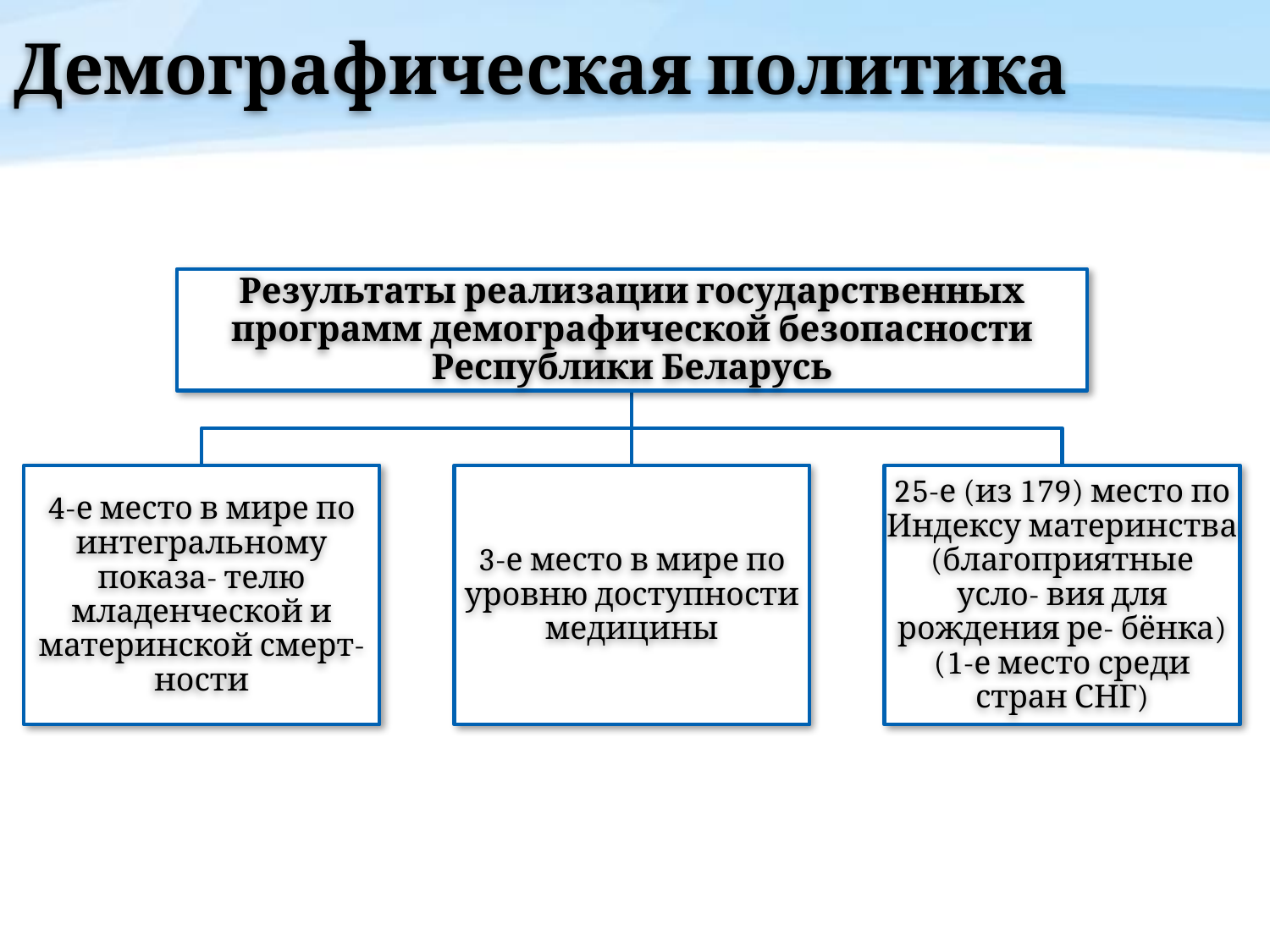

# Демографическая политика

Результаты реализации государственных программ демографической безопасности Республики Беларусь

4-е место в мире по интегральному показа- телю младенческой и материнской смерт- ности

3-е место в мире по уровню доступности медицины

25-е (из 179) место по Индексу материнства (благоприятные усло- вия для рождения ре- бёнка) (1-е место среди стран СНГ)